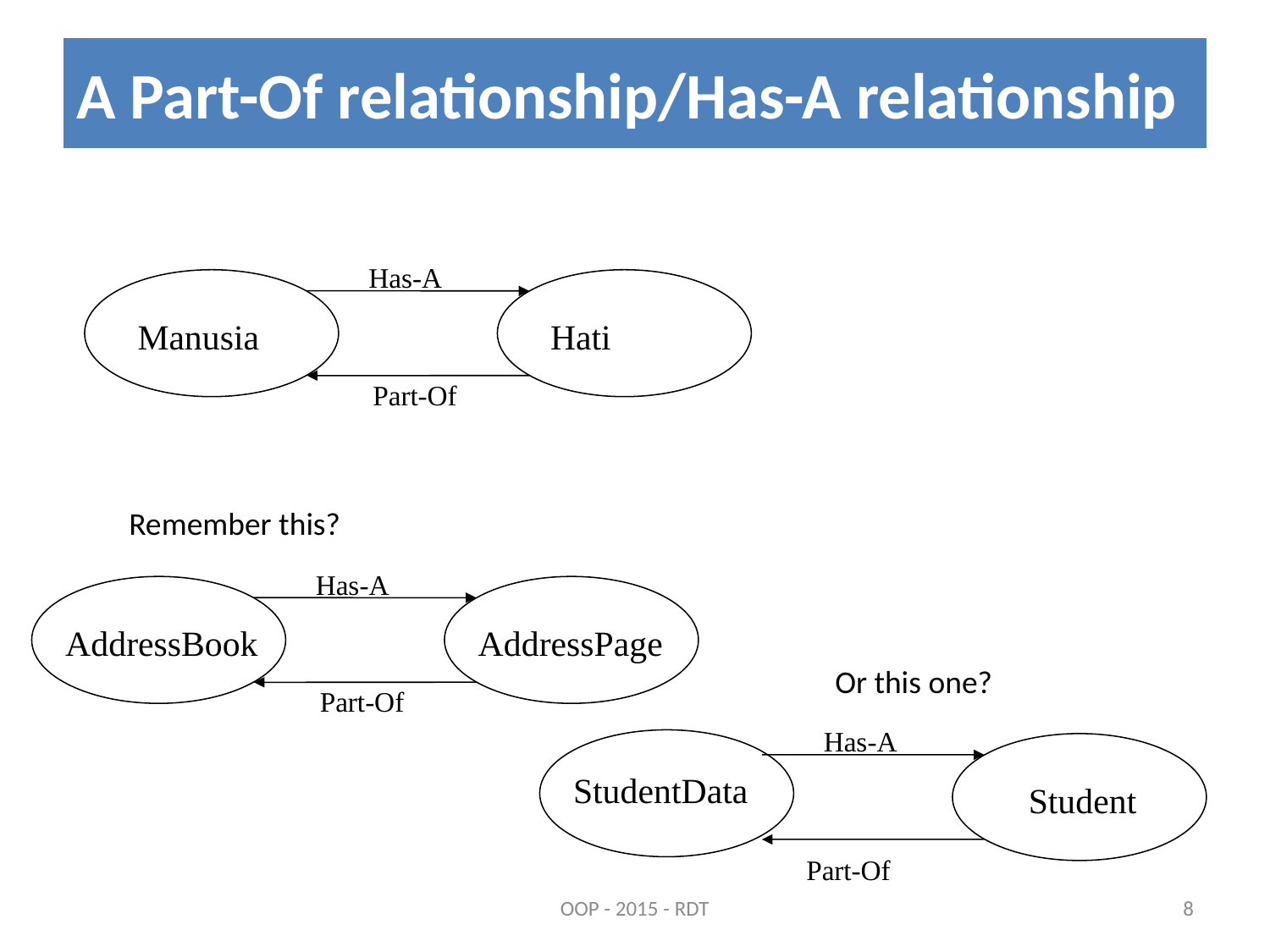

# A Part-Of relationship/Has-A relationship

Has-A

Manusia
Hati
Part-Of

Remember this?
Has-A

AddressBook
AddressPage
Or this one?
Part-Of

Has-A

StudentData

Student

Part-Of
OOP - 2015 - RDT
8